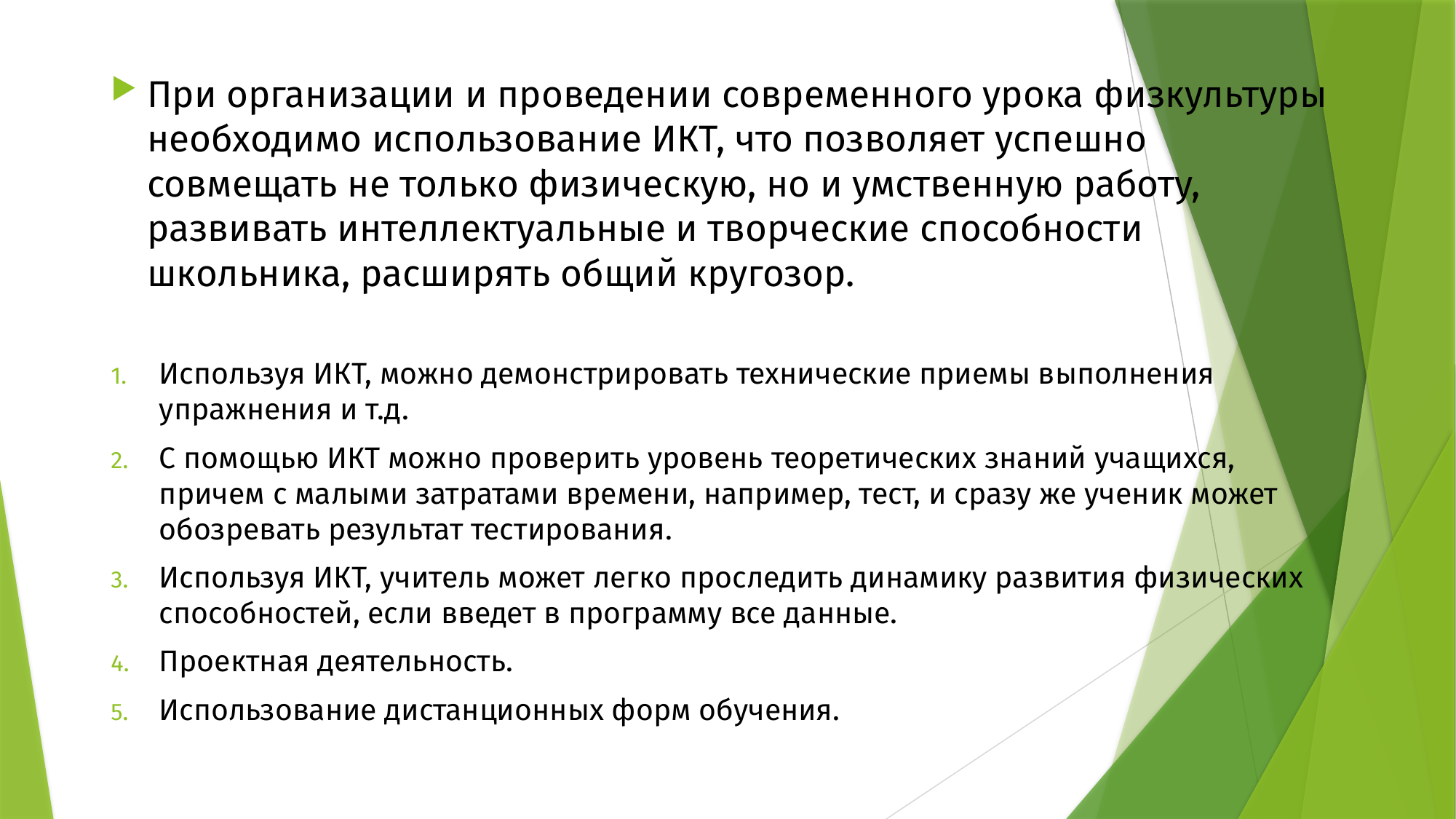

При организации и проведении современного урока физкультуры необходимо использование ИКТ, что позволяет успешно совмещать не только физическую, но и умственную работу, развивать интеллектуальные и творческие способности школьника, расширять общий кругозор.

Используя ИКТ, можно демонстрировать технические приемы выполнения упражнения и т.д.
С помощью ИКТ можно проверить уровень теоретических знаний учащихся, причем с малыми затратами времени, например, тест, и сразу же ученик может обозревать результат тестирования.
Используя ИКТ, учитель может легко проследить динамику развития физических способностей, если введет в программу все данные.
Проектная деятельность.
Использование дистанционных форм обучения.